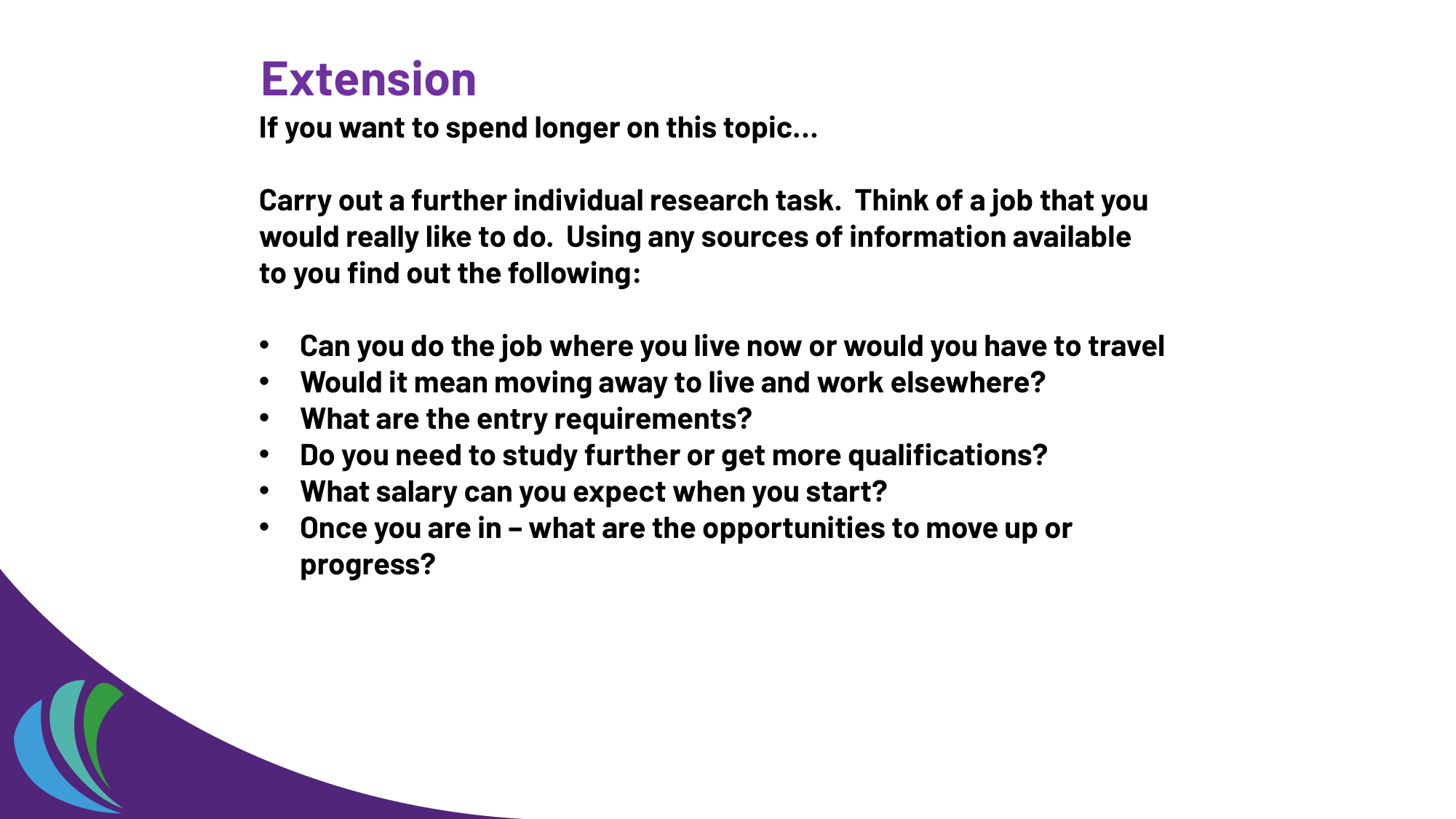

Extension
If you want to spend longer on this topic…

Carry out a further individual research task.  Think of a job that you would really like to do.  Using any sources of information available to you find out the following:

Can you do the job where you live now or would you have to travel
Would it mean moving away to live and work elsewhere?
What are the entry requirements?
Do you need to study further or get more qualifications?
What salary can you expect when you start?
Once you are in – what are the opportunities to move up or progress?